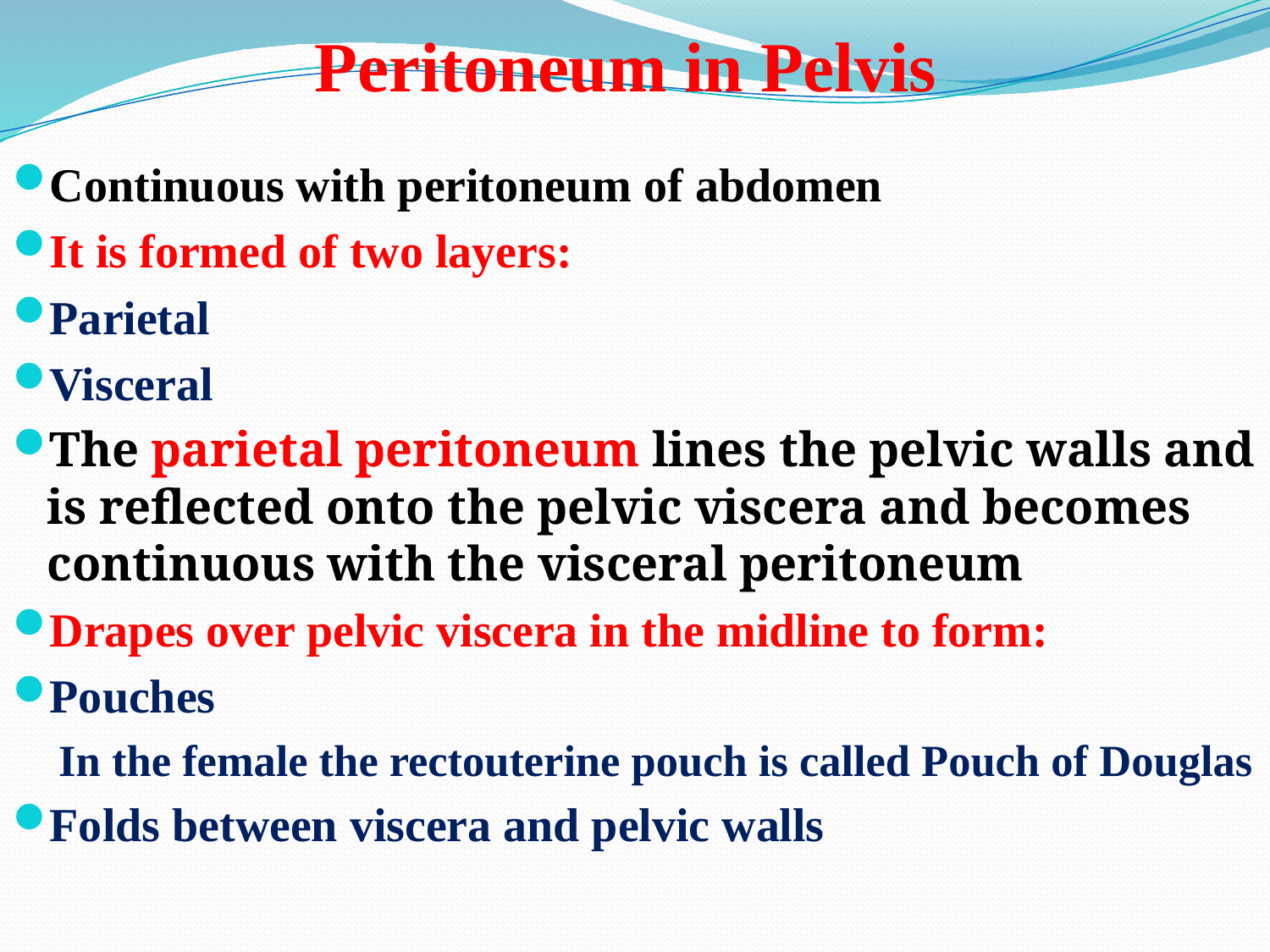

# Peritoneum in Pelvis
Continuous with peritoneum of abdomen
It is formed of two layers:
Parietal
Visceral
The parietal peritoneum lines the pelvic walls and is reflected onto the pelvic viscera and becomes continuous with the visceral peritoneum
Drapes over pelvic viscera in the midline to form:
Pouches
In the female the rectouterine pouch is called Pouch of Douglas
Folds between viscera and pelvic walls